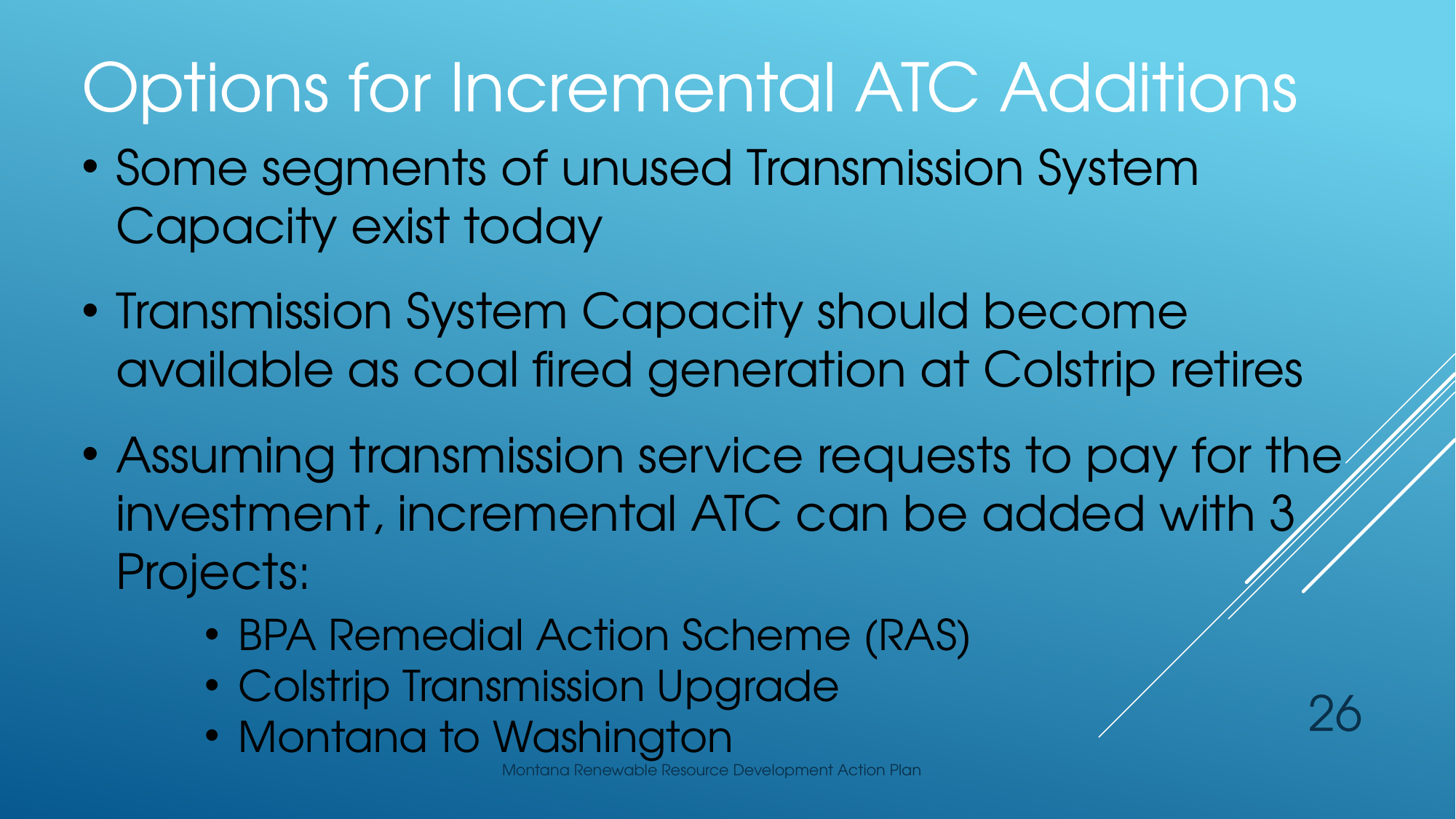

Options for Incremental ATC Additions
Some segments of unused Transmission System Capacity exist today
Transmission System Capacity should become available as coal fired generation at Colstrip retires
Assuming transmission service requests to pay for the investment, incremental ATC can be added with 3 Projects:
BPA Remedial Action Scheme (RAS)
Colstrip Transmission Upgrade
Montana to Washington

26
Montana Renewable Resource Development Action Plan